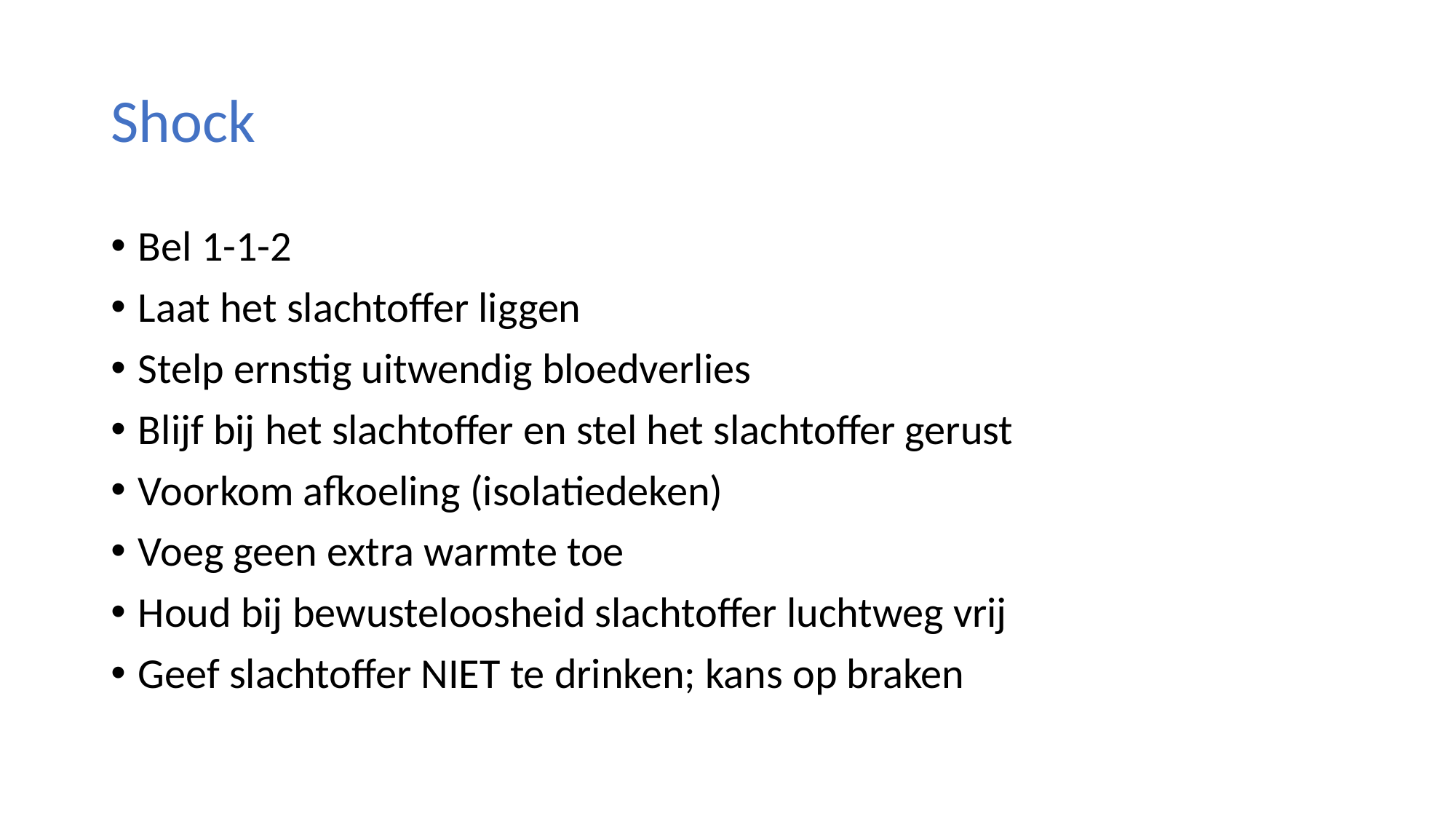

# Shock
Bel 1-1-2
Laat het slachtoffer liggen
Stelp ernstig uitwendig bloedverlies
Blijf bij het slachtoffer en stel het slachtoffer gerust
Voorkom afkoeling (isolatiedeken)
Voeg geen extra warmte toe
Houd bij bewusteloosheid slachtoffer luchtweg vrij
Geef slachtoffer NIET te drinken; kans op braken